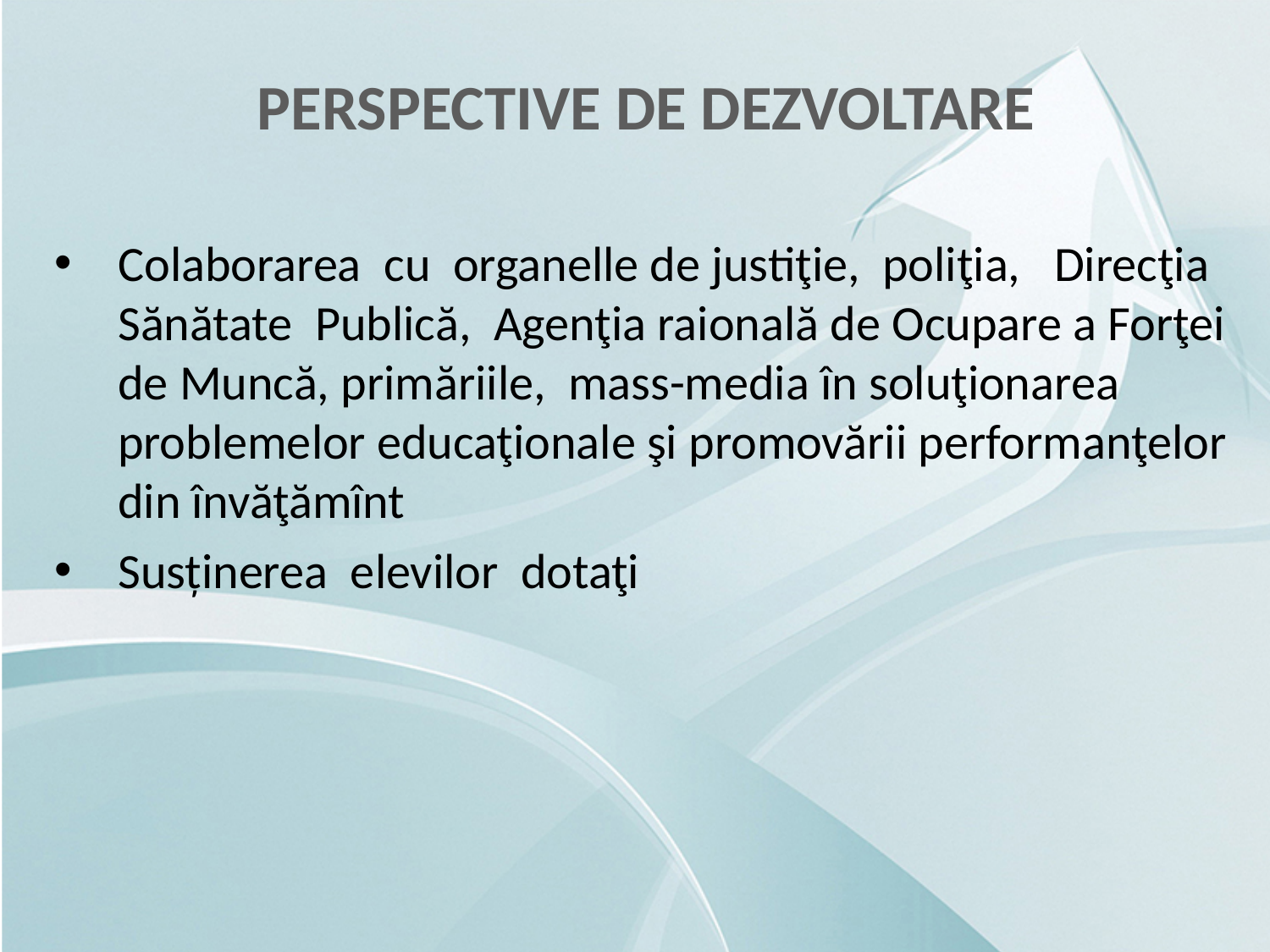

PERSPECTIVE DE DEZVOLTARE
Colaborarea  cu  organelle de justiţie,  poliţia,   Direcţia   Sănătate  Publică,  Agenţia raională de Ocupare a Forţei de Muncă, primăriile,  mass-media în soluţionarea problemelor educaţionale şi promovării performanţelor din învăţămînt
Susținerea  elevilor  dotaţi